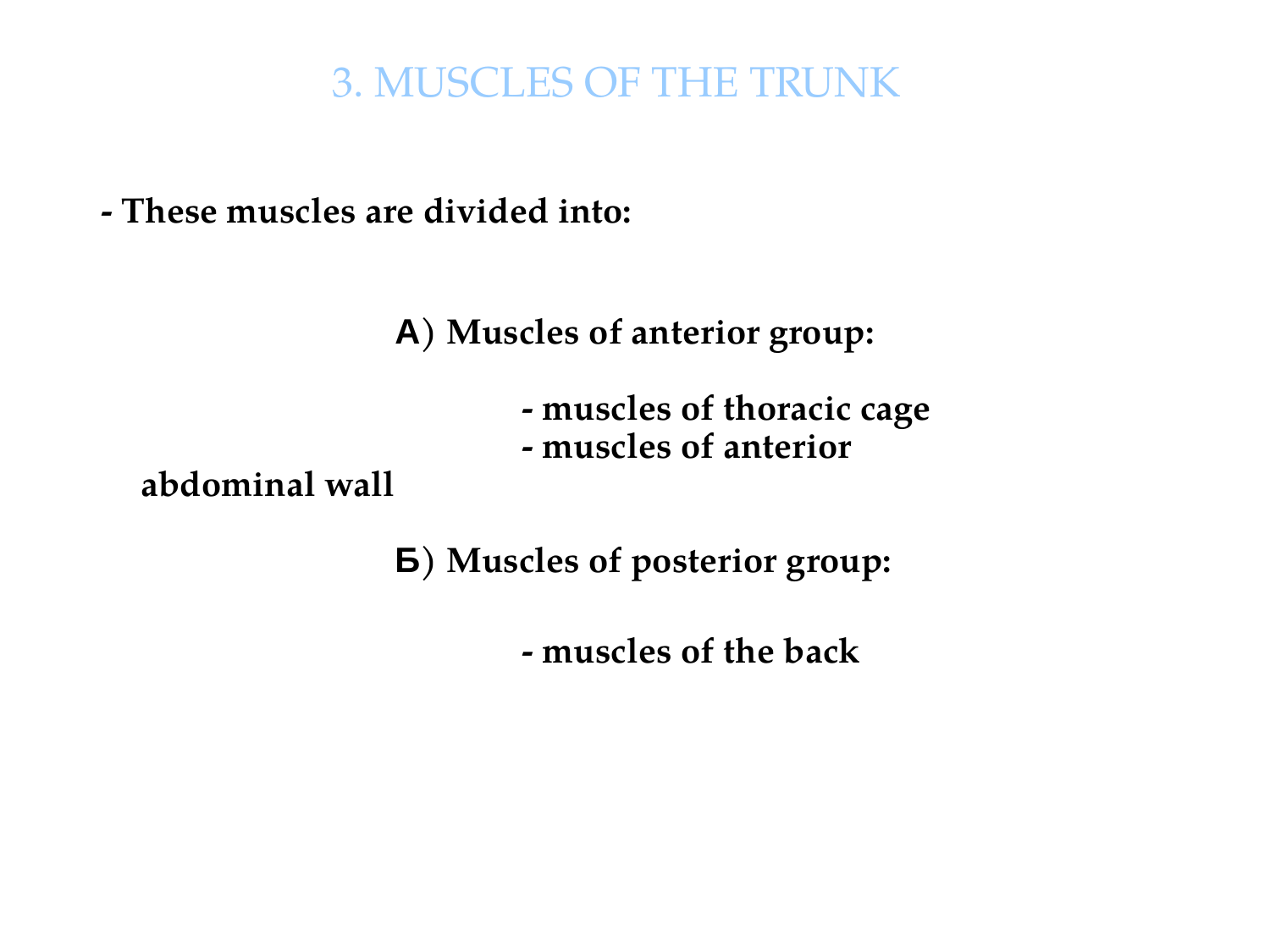

3. MUSCLES OF THE TRUNK
- These muscles are divided into:
		А) Muscles of anterior group:
			- muscles of thoracic cage
			- muscles of anterior abdominal wall
		Б) Muscles of posterior group:

				- muscles of the back